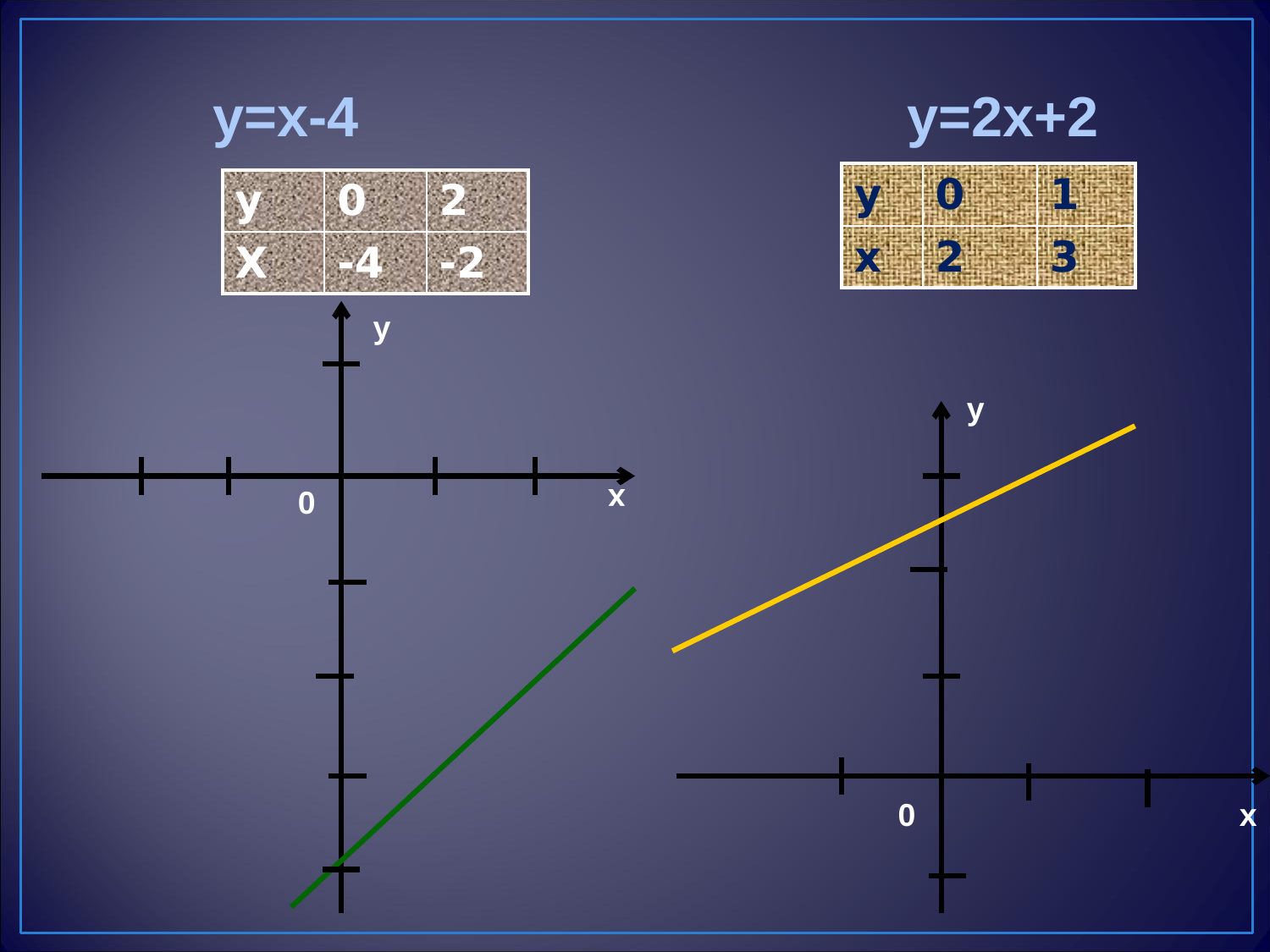

у=x-4                                   y=2x+2
| у | 0 | 1 |
| --- | --- | --- |
| x | 2 | 3 |
| у | 0 | 2 |
| --- | --- | --- |
| X | -4 | -2 |
у

у
0
х
0
х